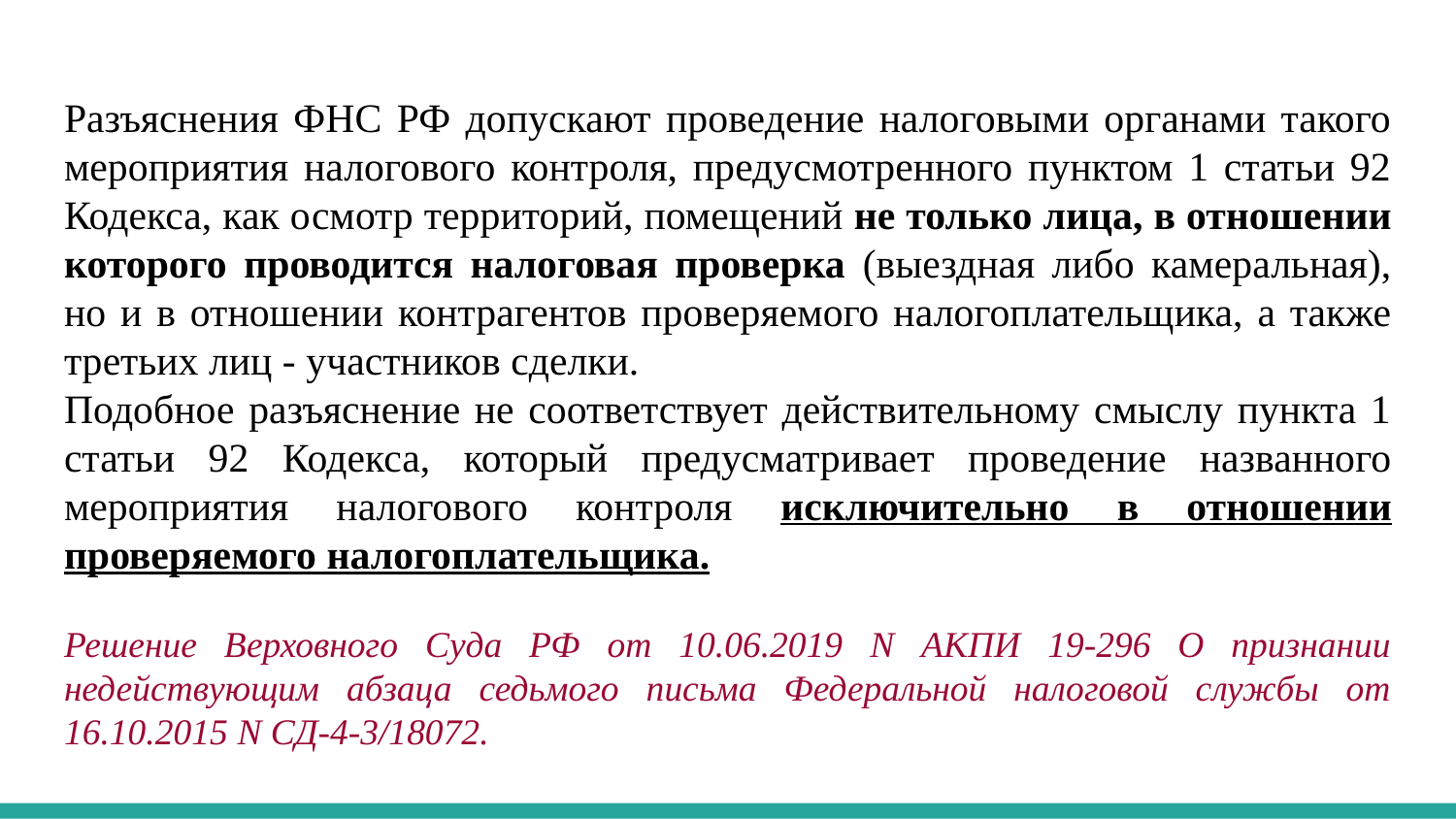

Разъяснения ФНС РФ допускают проведение налоговыми органами такого мероприятия налогового контроля, предусмотренного пунктом 1 статьи 92 Кодекса, как осмотр территорий, помещений не только лица, в отношении которого проводится налоговая проверка (выездная либо камеральная), но и в отношении контрагентов проверяемого налогоплательщика, а также третьих лиц - участников сделки.
Подобное разъяснение не соответствует действительному смыслу пункта 1 статьи 92 Кодекса, который предусматривает проведение названного мероприятия налогового контроля исключительно в отношении проверяемого налогоплательщика.

Решение Верховного Суда РФ от 10.06.2019 N АКПИ 19-296 О признании недействующим абзаца седьмого письма Федеральной налоговой службы от 16.10.2015 N СД-4-3/18072.